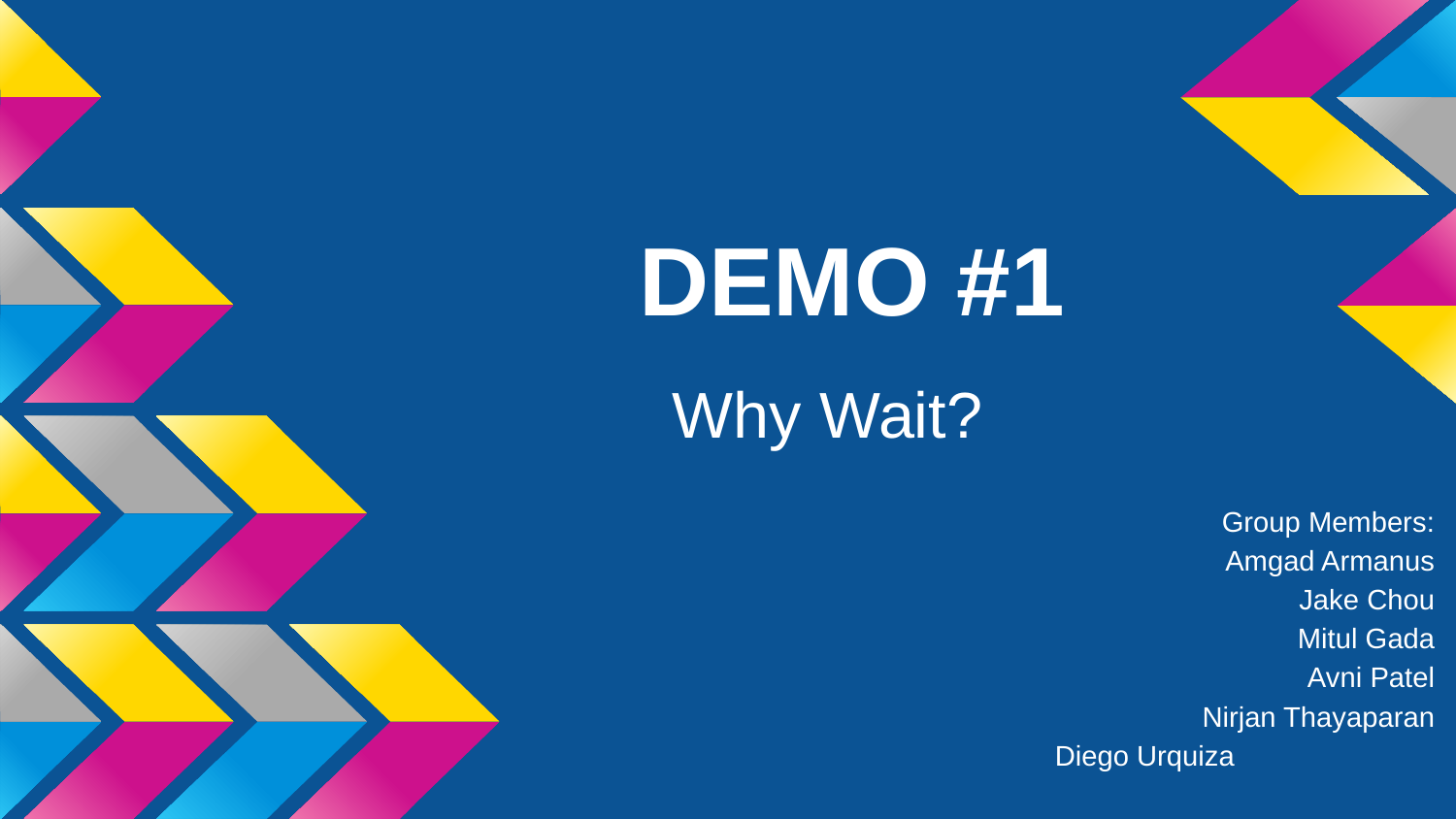

# DEMO #1
Why Wait?
Group Members:
           	Amgad Armanus
Jake Chou
Mitul Gada
Avni Patel
Nirjan Thayaparan
Diego Urquiza                                                                                                     	     	Christian Youssef